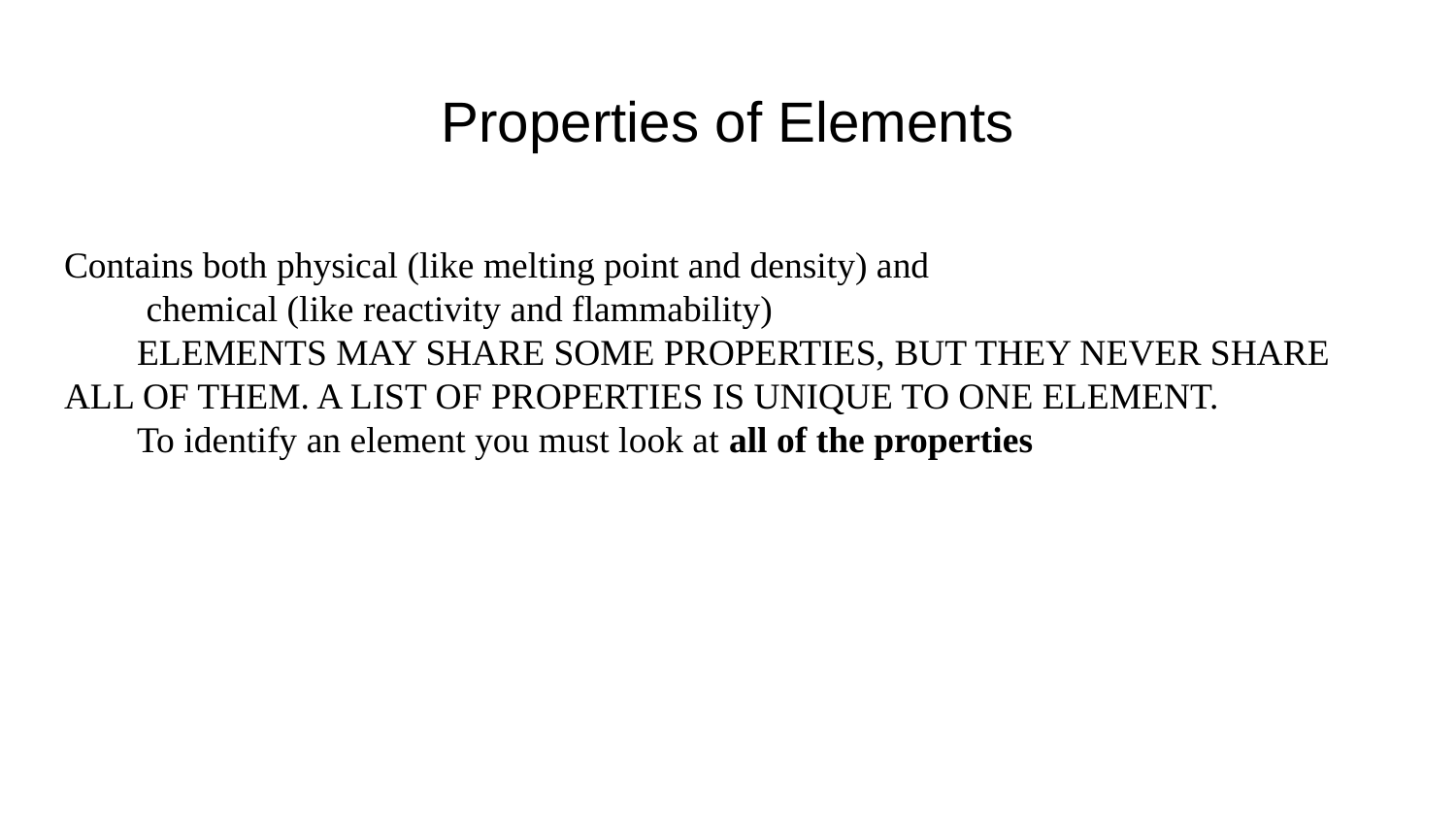

# Properties of Elements

Contains both physical (like melting point and density) and
 chemical (like reactivity and flammability)
ELEMENTS MAY SHARE SOME PROPERTIES, BUT THEY NEVER SHARE ALL OF THEM. A LIST OF PROPERTIES IS UNIQUE TO ONE ELEMENT.
To identify an element you must look at all of the properties